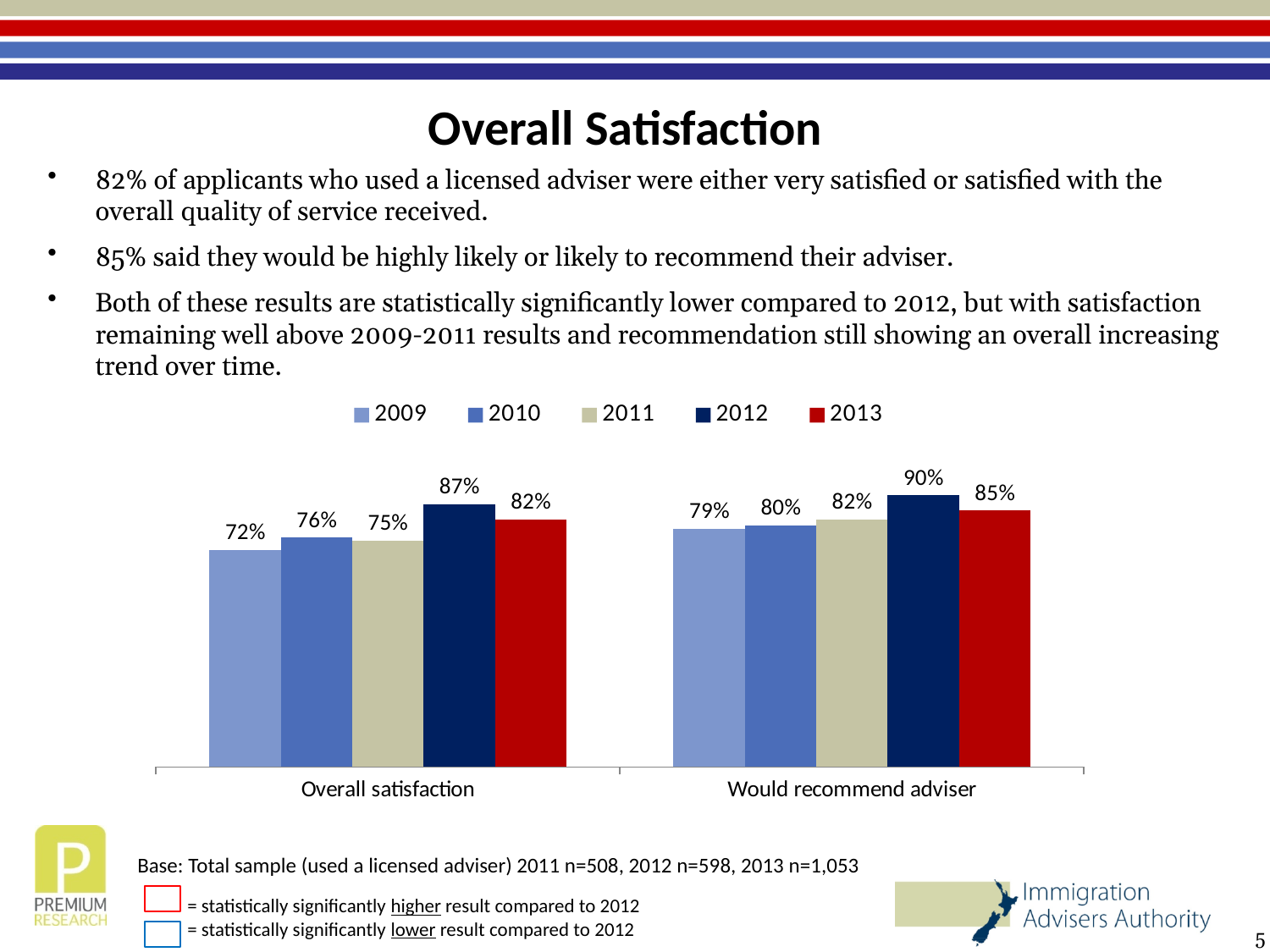

# Overall Satisfaction
82% of applicants who used a licensed adviser were either very satisfied or satisfied with the overall quality of service received.
85% said they would be highly likely or likely to recommend their adviser.
Both of these results are statistically significantly lower compared to 2012, but with satisfaction remaining well above 2009-2011 results and recommendation still showing an overall increasing trend over time.

### Chart

| Category | 2009 | 2010 | 2011 | 2012 | 2013 |
|---|---|---|---|---|---|
| Overall satisfaction | 0.7200000000000006 | 0.7600000000000009 | 0.7500000000000009 | 0.8700000000000008 | 0.8200000000000006 |
| Would recommend adviser | 0.79 | 0.8 | 0.8200000000000006 | 0.9 | 0.8500000000000006 |
Base: Total sample (used a licensed adviser) 2011 n=508, 2012 n=598, 2013 n=1,053

= statistically significantly higher result compared to 2012
= statistically significantly lower result compared to 2012

5